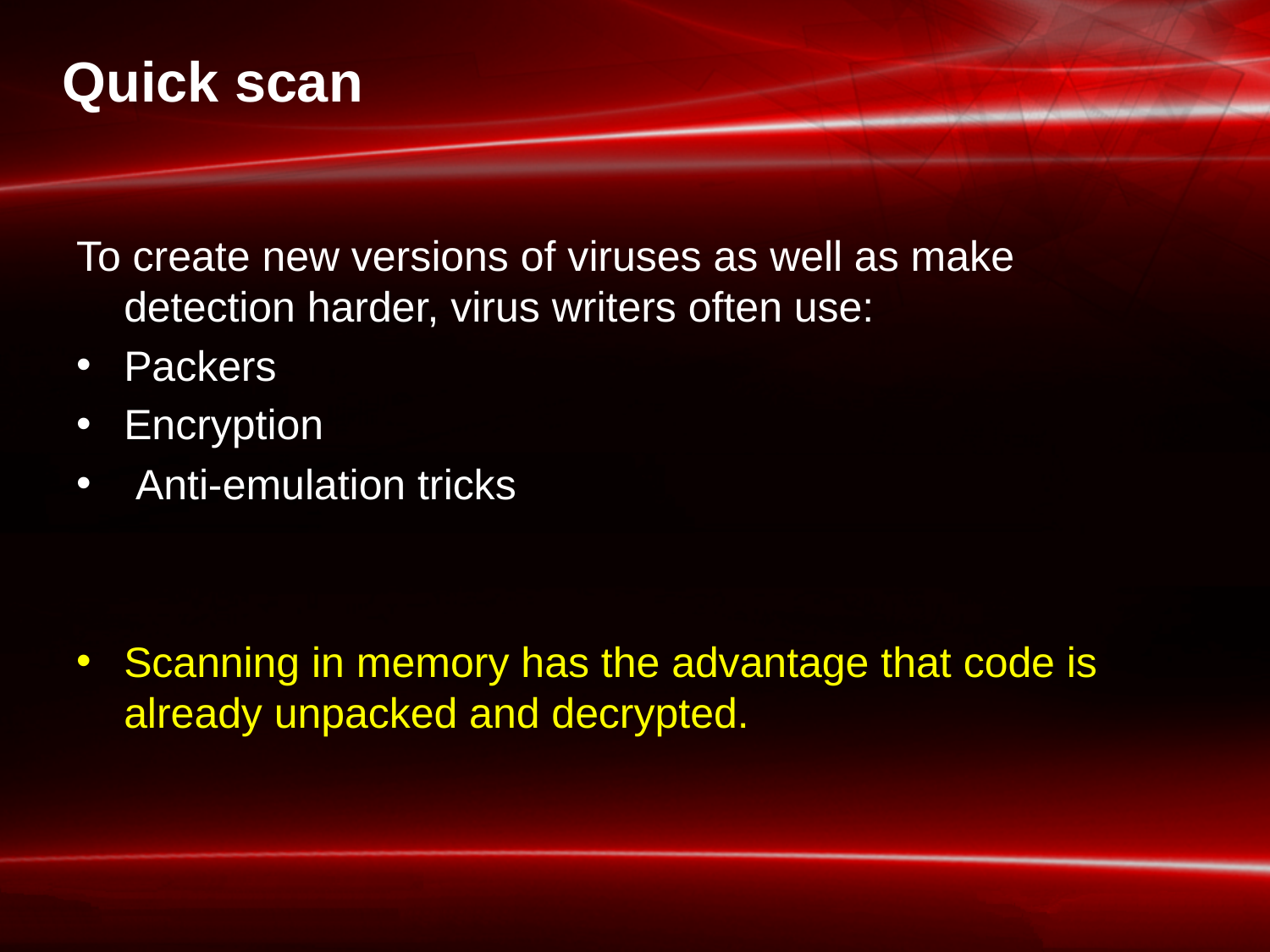

# Quick scan
To create new versions of viruses as well as make detection harder, virus writers often use:
Packers
Encryption
 Anti-emulation tricks

Scanning in memory has the advantage that code is already unpacked and decrypted.